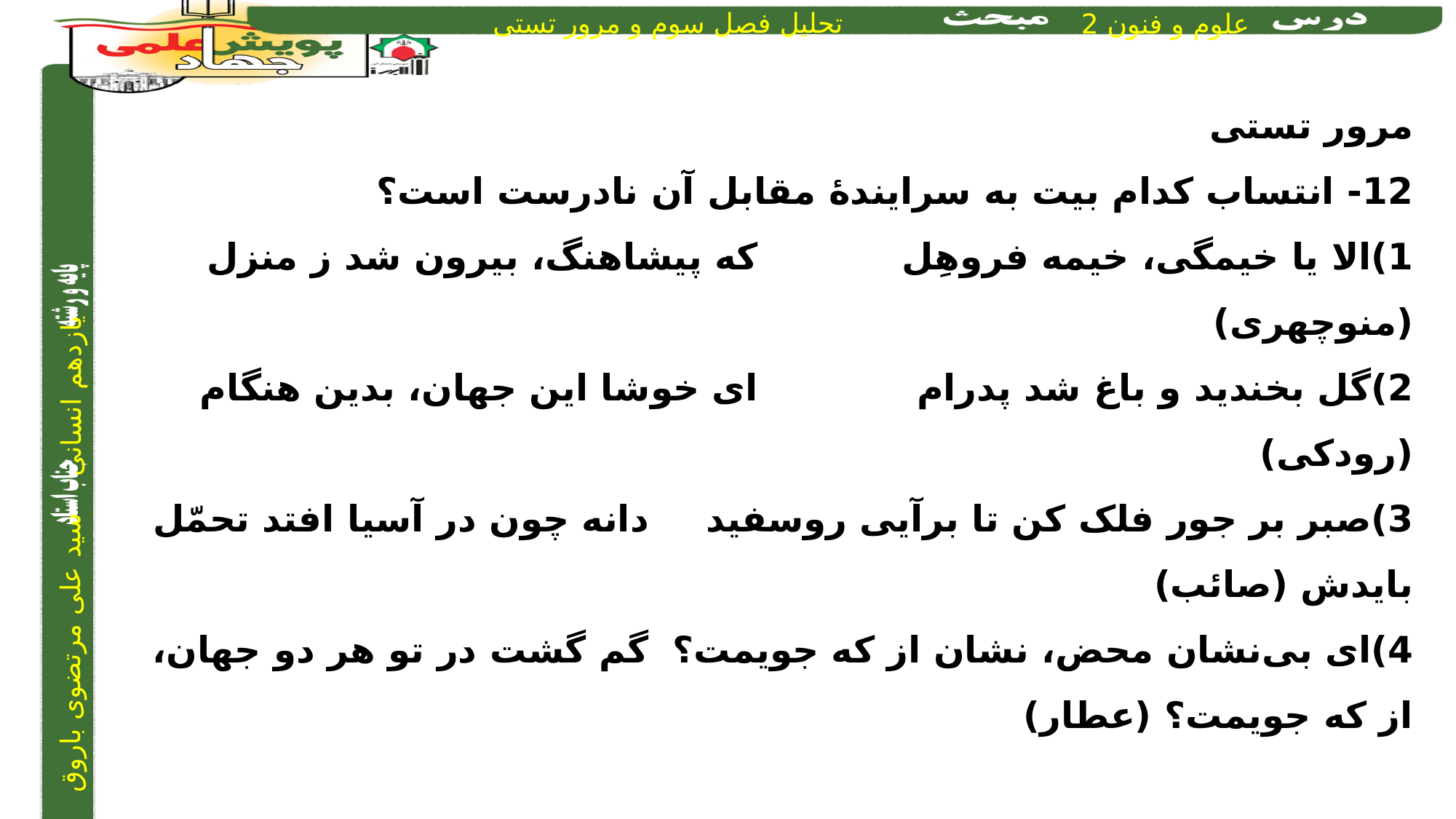

مرور تستی
12- انتساب کدام بیت به سرایندۀ مقابل آن نادرست است؟
1)الا یا خیمگی، خیمه فروهِل	 		که پیشاهنگ، بیرون شد ز منزل (منوچهری)
2)گل بخندید و باغ شد پدرام	 		ای خوشا این جهان، بدین هنگام (رودکی)
3)صبر بر جور فلک کن تا برآیی روسفید		دانه چون در آسیا افتد تحمّل بایدش (صائب)
4)ای بی‌نشان محض، نشان از که جویمت؟	 	گم گشت در تو هر دو جهان، از که جویمت؟ (عطار)

2